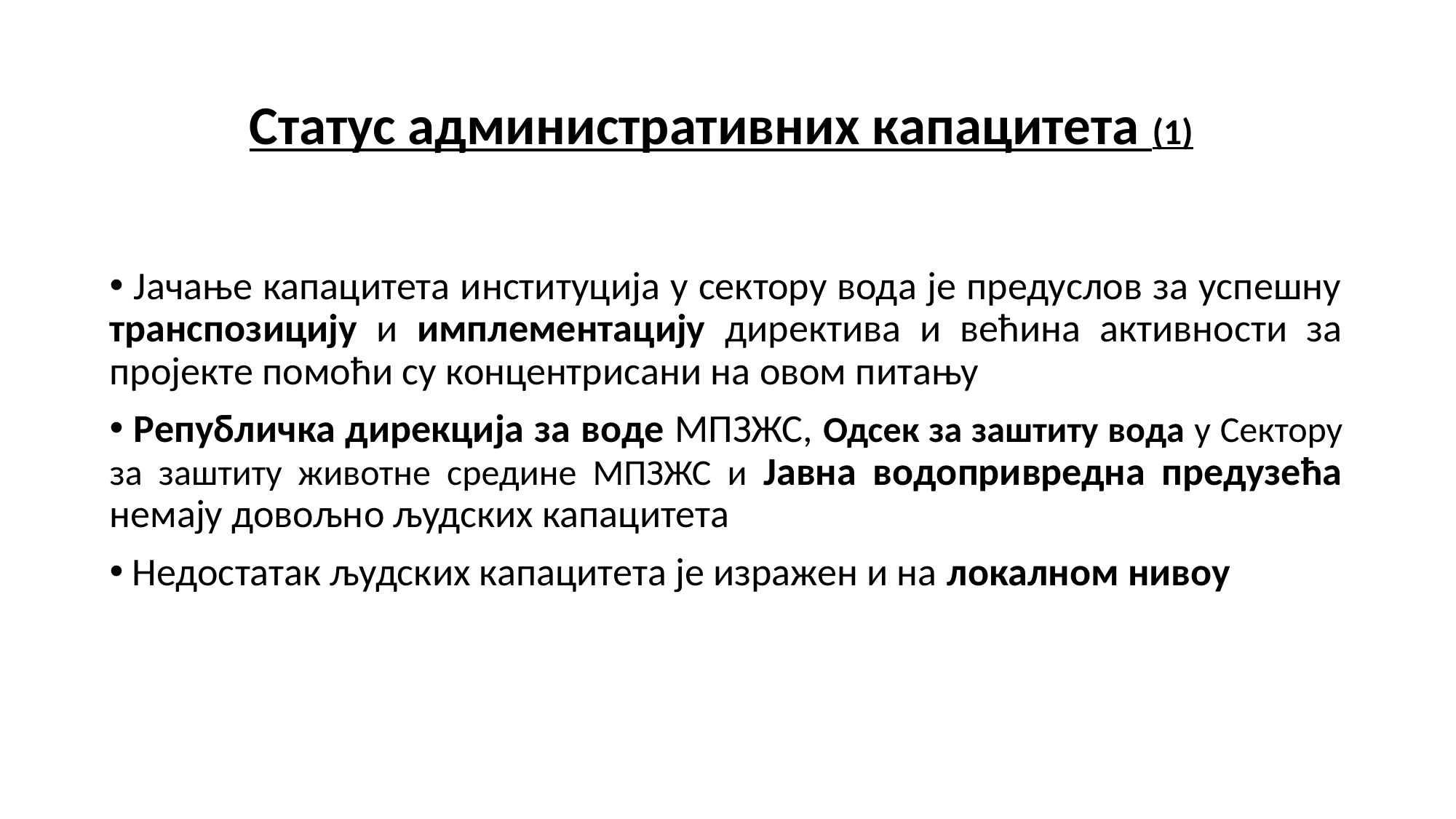

Статус административних капацитета (1)
 Јачање капацитета институција у сектору вода је предуслов за успешну транспозицију и имплементацију директива и већина активности за пројекте помоћи су концентрисани на овом питању
 Републичка дирекција за воде МПЗЖС, Одсек за заштиту вода у Сектору за заштиту животне средине МПЗЖС и Јавна водопривредна предузећа немају довољно људских капацитета
 Недостатак људских капацитета је изражен и на локалном нивоу